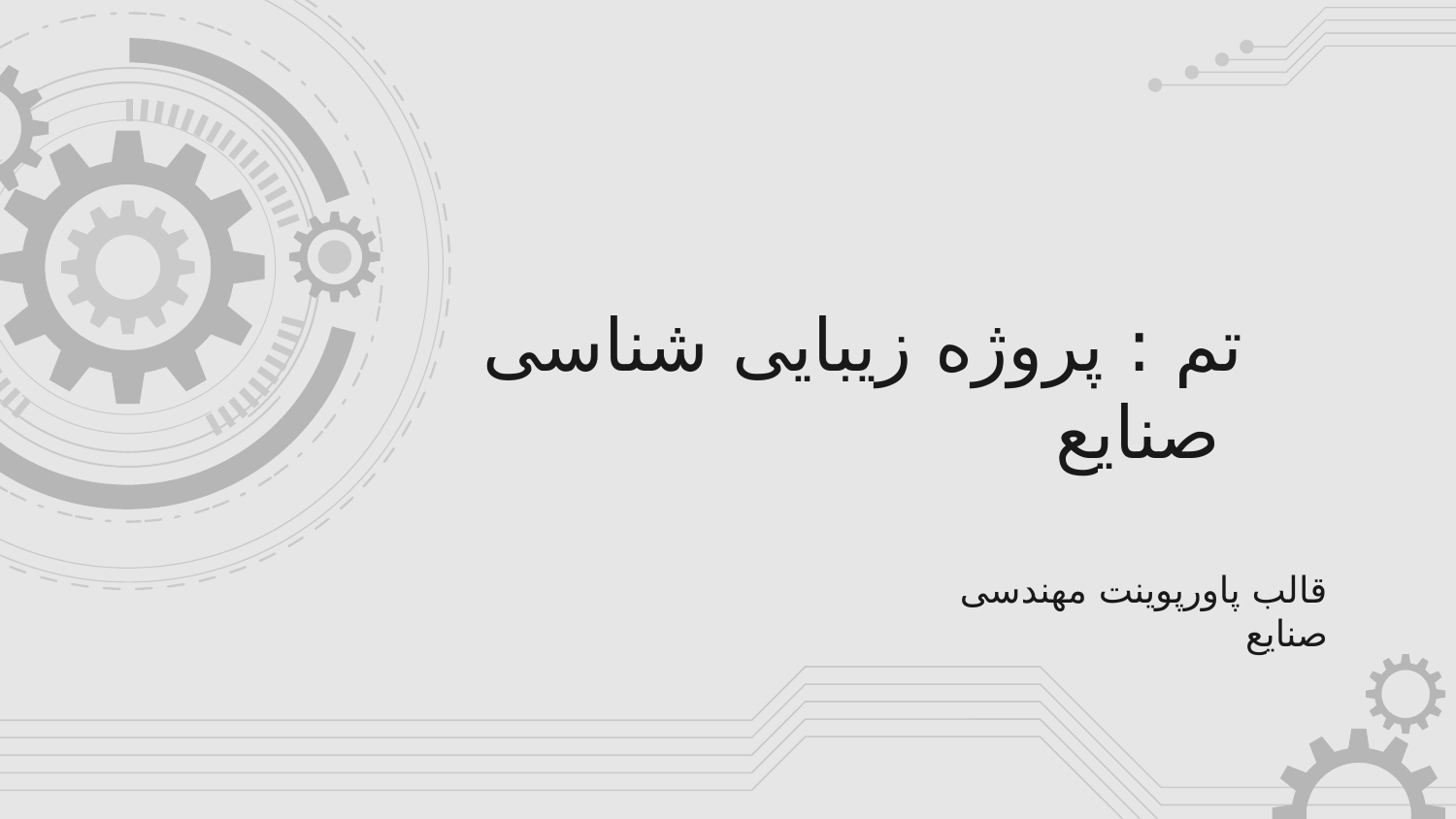

# تم : پروژه زیبایی شناسی صنایع
قالب پاورپوینت مهندسی صنایع